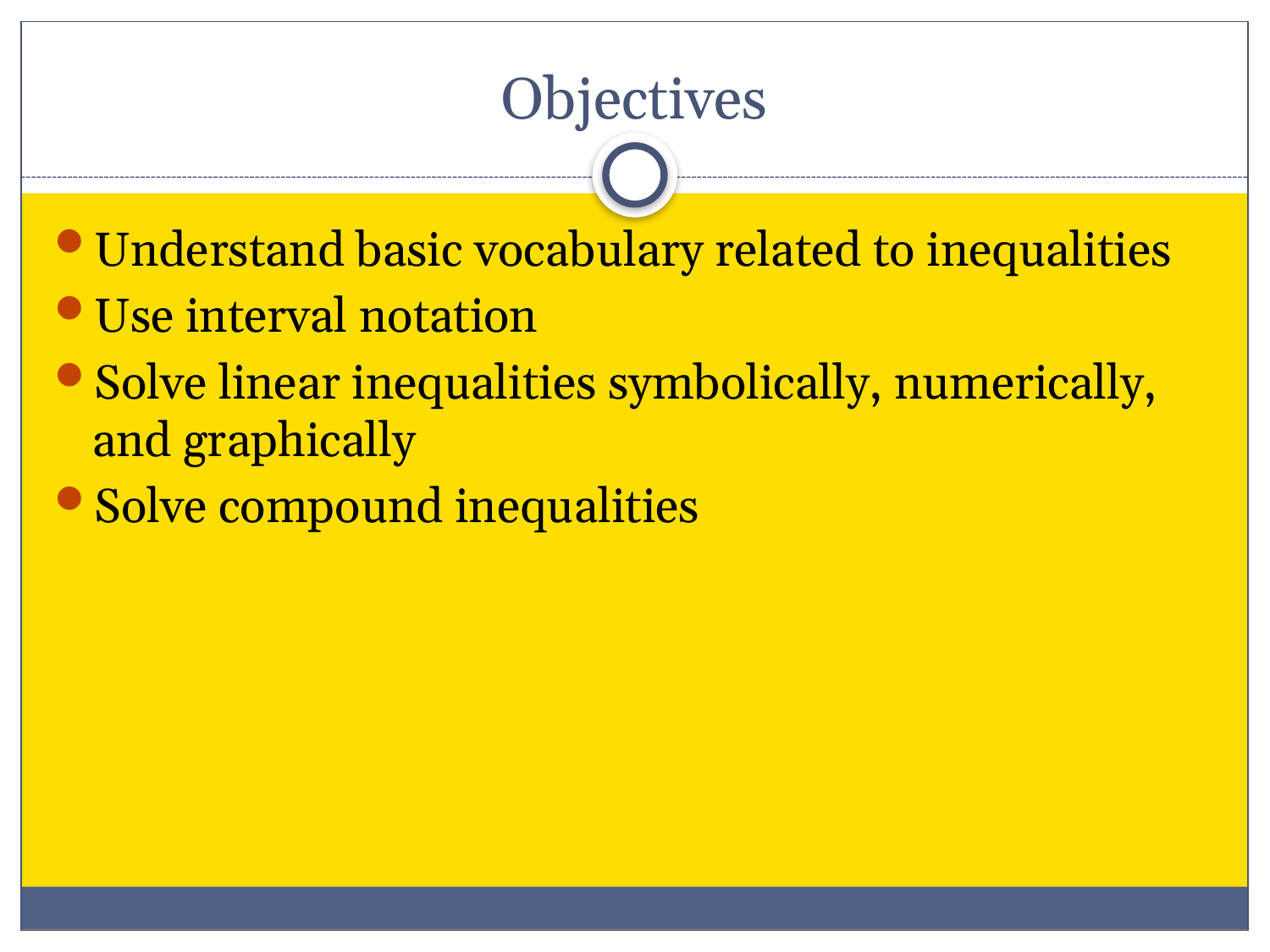

# Objectives
Understand basic vocabulary related to inequalities
Use interval notation
Solve linear inequalities symbolically, numerically, and graphically
Solve compound inequalities